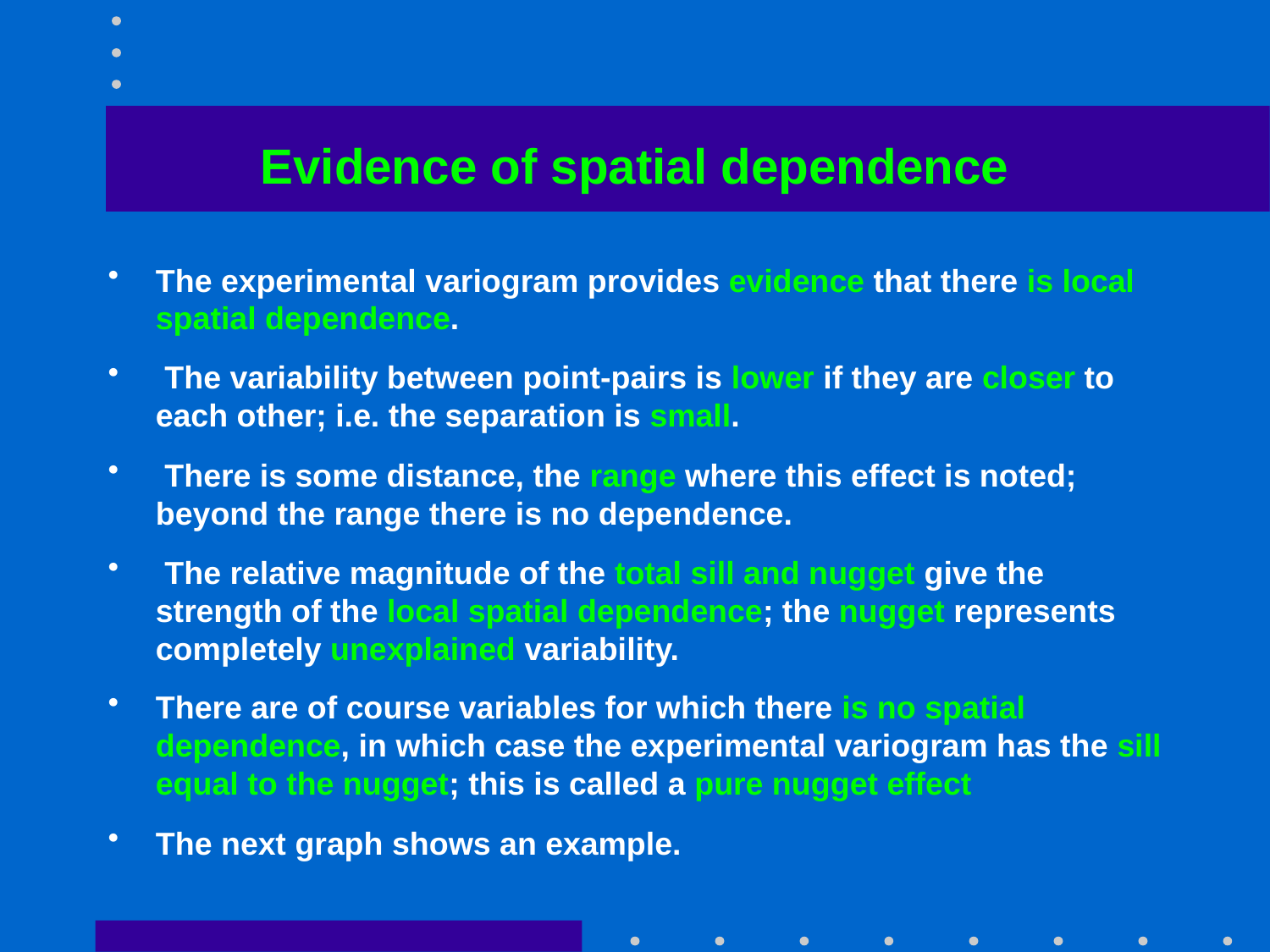

# Evidence of spatial dependence
The experimental variogram provides evidence that there is local spatial dependence.
 The variability between point-pairs is lower if they are closer to each other; i.e. the separation is small.
 There is some distance, the range where this effect is noted; beyond the range there is no dependence.
 The relative magnitude of the total sill and nugget give the strength of the local spatial dependence; the nugget represents completely unexplained variability.
There are of course variables for which there is no spatial dependence, in which case the experimental variogram has the sill equal to the nugget; this is called a pure nugget effect
The next graph shows an example.